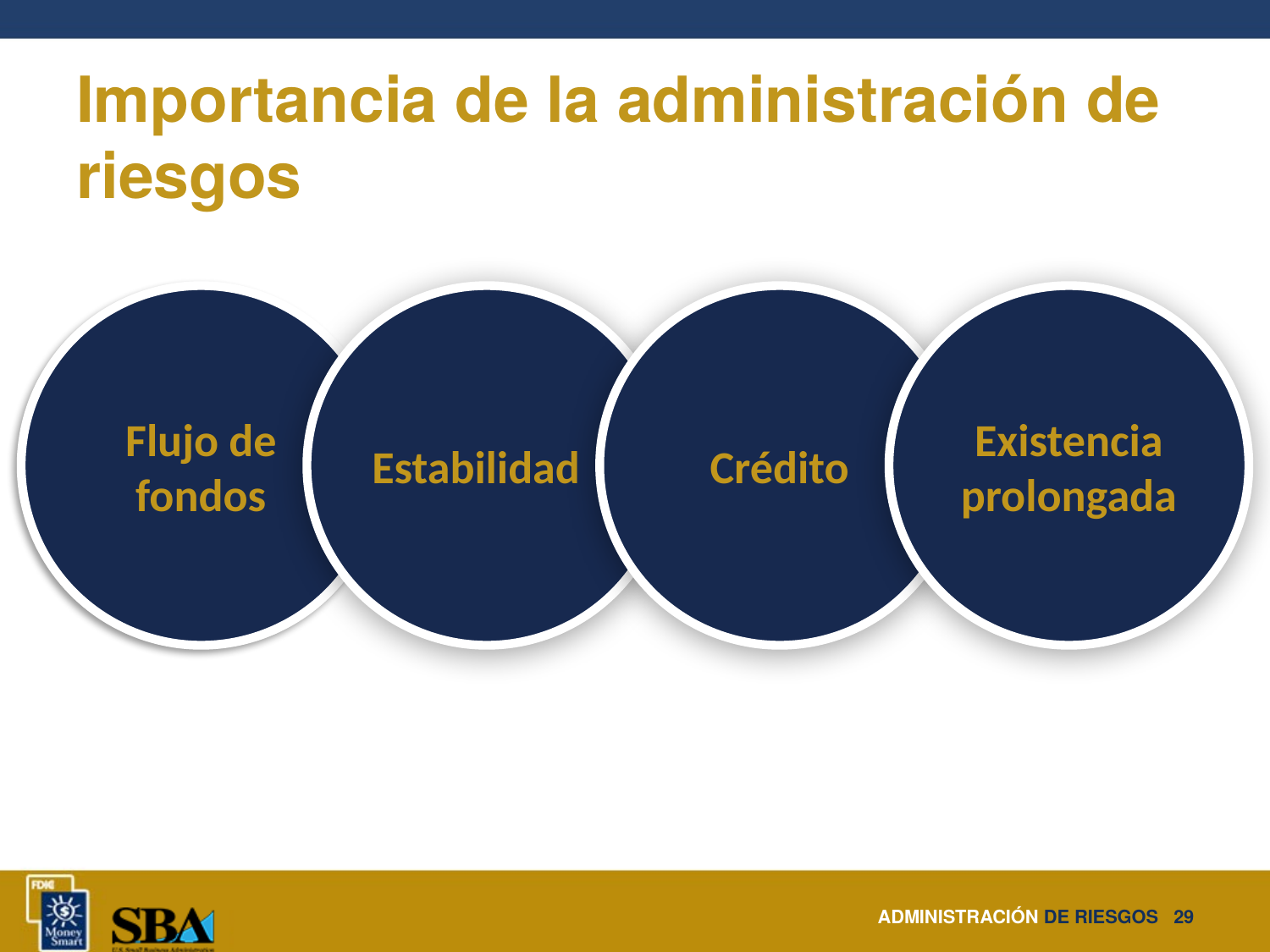

# Importancia de la administración de riesgos
Flujo de fondos
Estabilidad
Crédito
Existencia prolongada